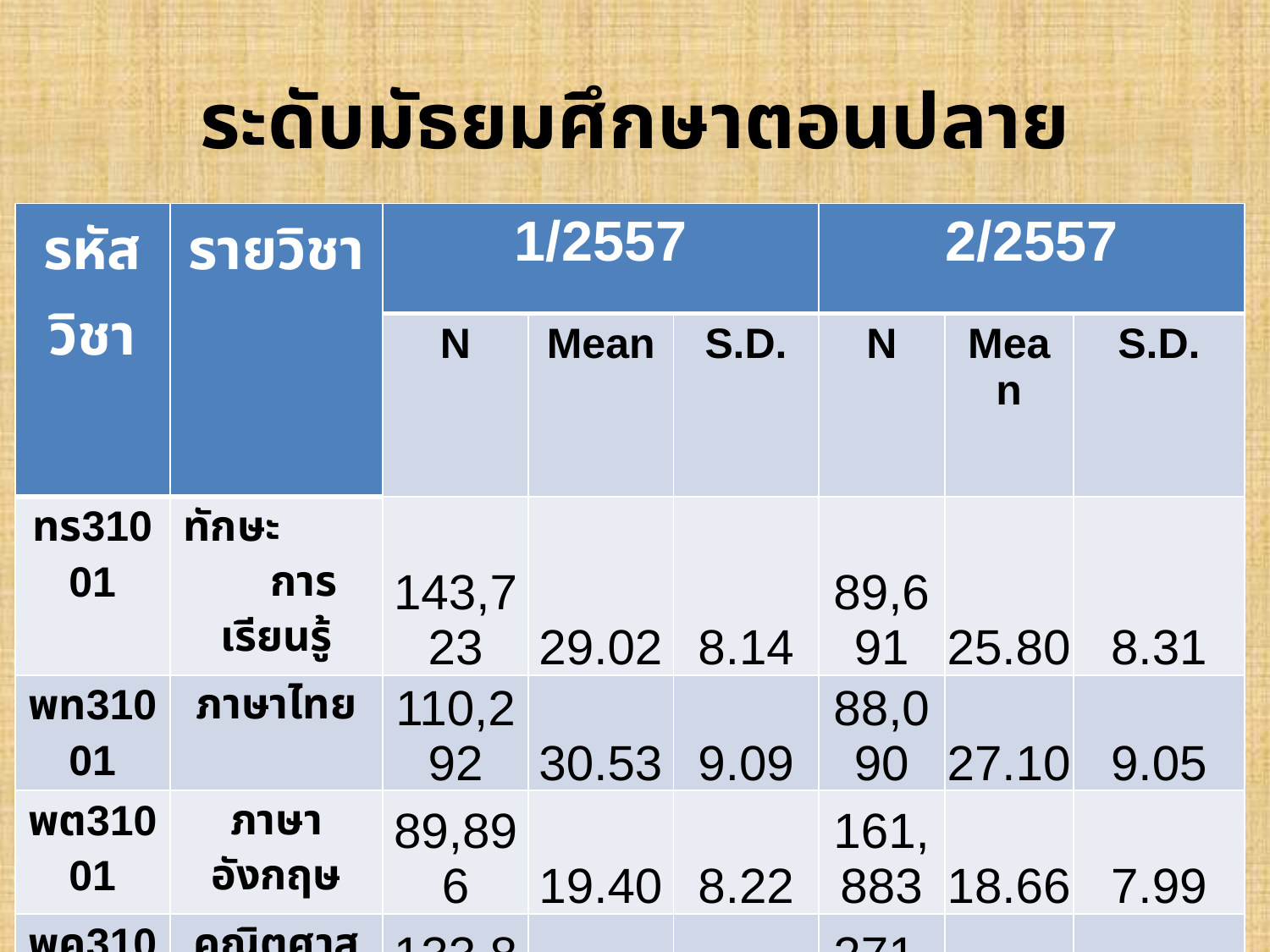

# ระดับมัธยมศึกษาตอนปลาย
| รหัสวิชา | รายวิชา | 1/2557 |  |  | 2/2557 |  |  |
| --- | --- | --- | --- | --- | --- | --- | --- |
|  |  | N | Mean | S.D. | N | Mean | S.D. |
| ทร31001 | ทักษะ การเรียนรู้ | 143,723 | 29.02 | 8.14 | 89,691 | 25.80 | 8.31 |
| พท31001 | ภาษาไทย | 110,292 | 30.53 | 9.09 | 88,090 | 27.10 | 9.05 |
| พต31001 | ภาษาอังกฤษ | 89,896 | 19.40 | 8.22 | 161,883 | 18.66 | 7.99 |
| พค31001 | คณิตศาสตร์ | 133,889 | 23.39 | 9.12 | 271,873 | 22.21 | 8.65 |
| พว31001 | วิทยาศาสตร์ | 199,965 | 26.22 | 7.59 | 85,805 | 24.88 | 7.55 |